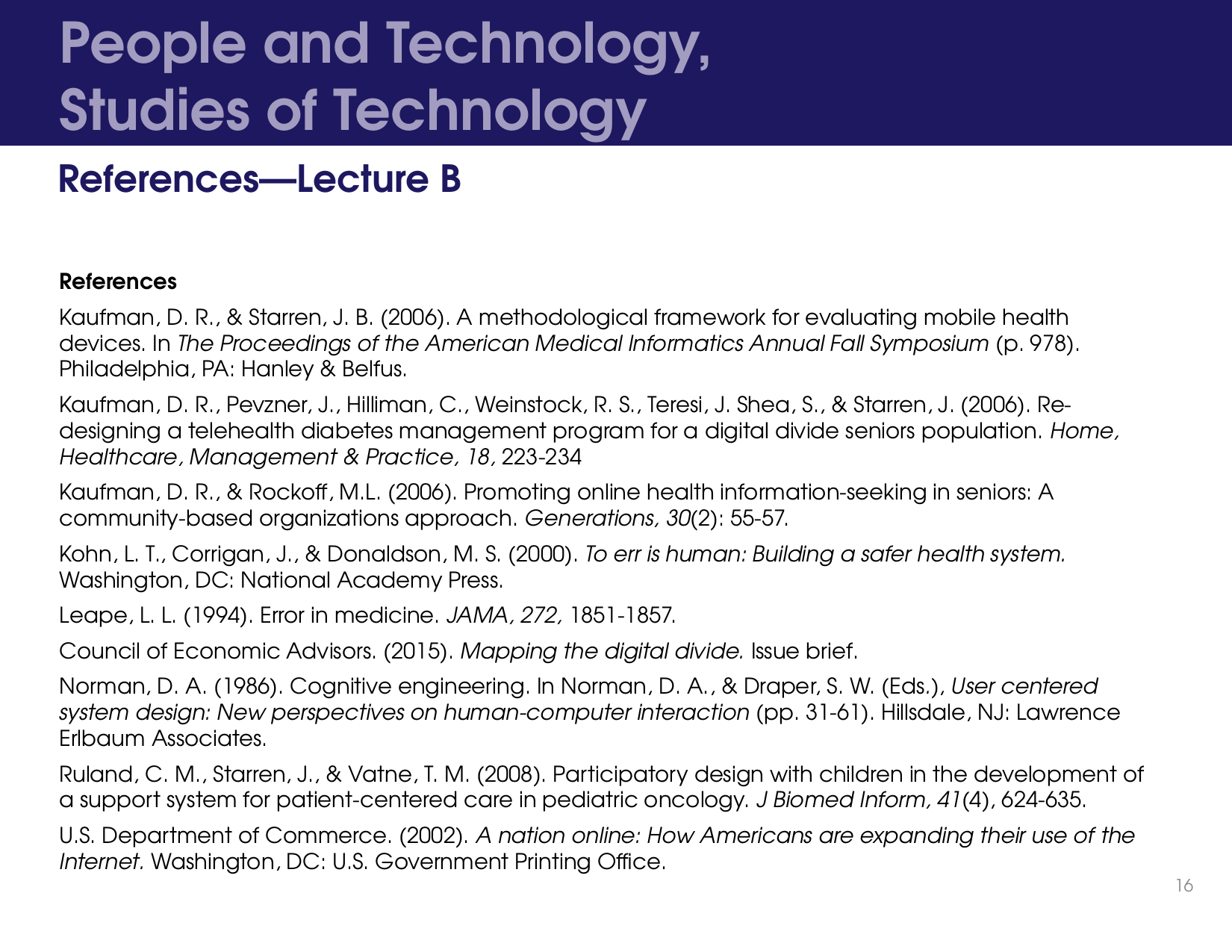

# People and Technology, Studies of Technology
References—Lecture B
References
Kaufman, D. R., & Starren, J. B. (2006). A methodological framework for evaluating mobile health devices. In The Proceedings of the American Medical Informatics Annual Fall Symposium (p. 978). Philadelphia, PA: Hanley & Belfus.
Kaufman, D. R., Pevzner, J., Hilliman, C., Weinstock, R. S., Teresi, J. Shea, S., & Starren, J. (2006). Re-designing a telehealth diabetes management program for a digital divide seniors population. Home, Healthcare, Management & Practice, 18, 223-234
Kaufman, D. R., & Rockoff, M.L. (2006). Promoting online health information-seeking in seniors: A community-based organizations approach. Generations, 30(2): 55-57.
Kohn, L. T., Corrigan, J., & Donaldson, M. S. (2000). To err is human: Building a safer health system. Washington, DC: National Academy Press.
Leape, L. L. (1994). Error in medicine. JAMA, 272, 1851-1857.
Council of Economic Advisors. (2015). Mapping the digital divide. Issue brief.
Norman, D. A. (1986). Cognitive engineering. In Norman, D. A., & Draper, S. W. (Eds.), User centered system design: New perspectives on human-computer interaction (pp. 31-61). Hillsdale, NJ: Lawrence Erlbaum Associates.
Ruland, C. M., Starren, J., & Vatne, T. M. (2008). Participatory design with children in the development of a support system for patient-centered care in pediatric oncology. J Biomed Inform, 41(4), 624-635.
U.S. Department of Commerce. (2002). A nation online: How Americans are expanding their use of the Internet. Washington, DC: U.S. Government Printing Office.
16